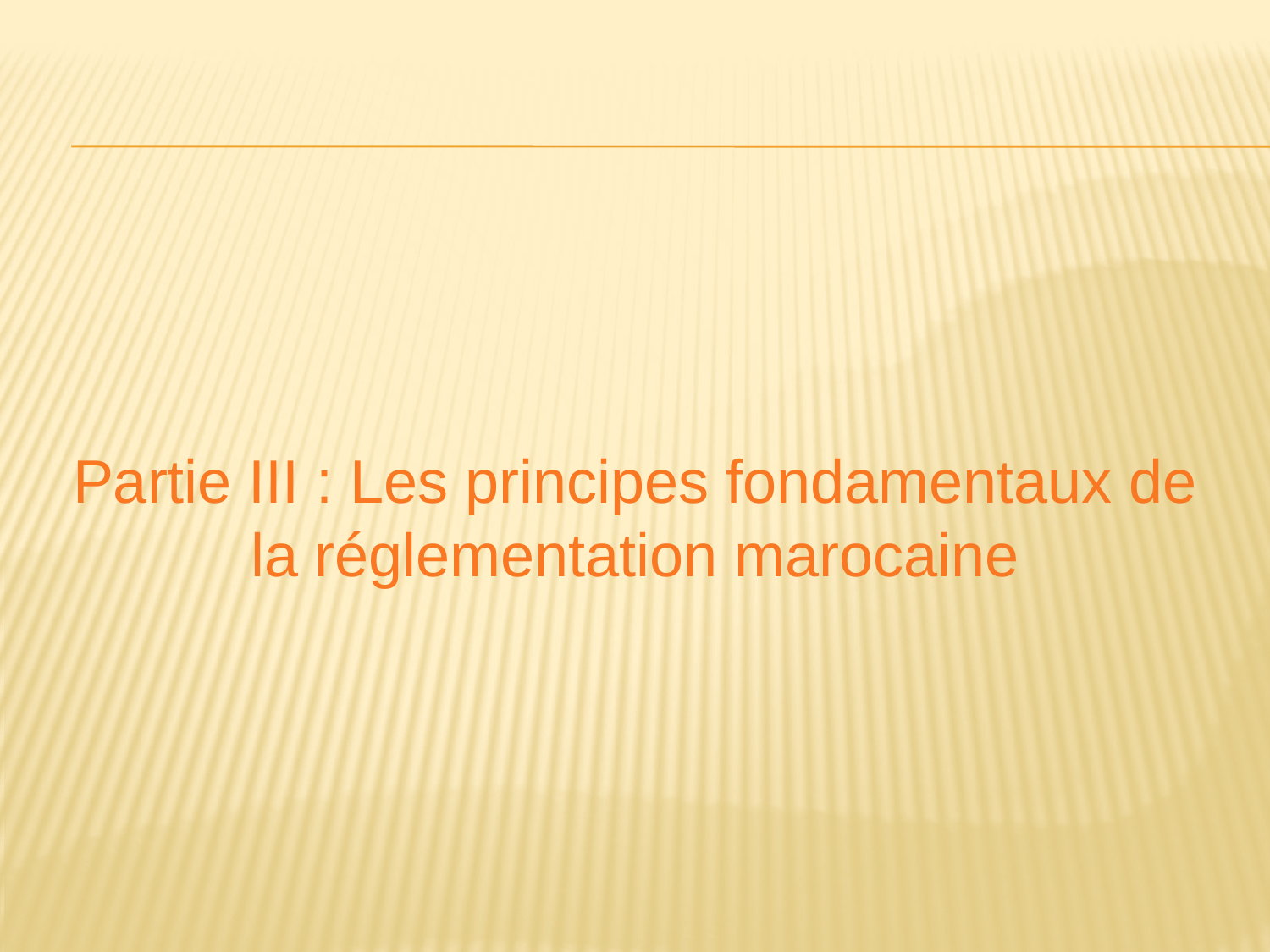

# Partie III : Les principes fondamentaux de la réglementation marocaine